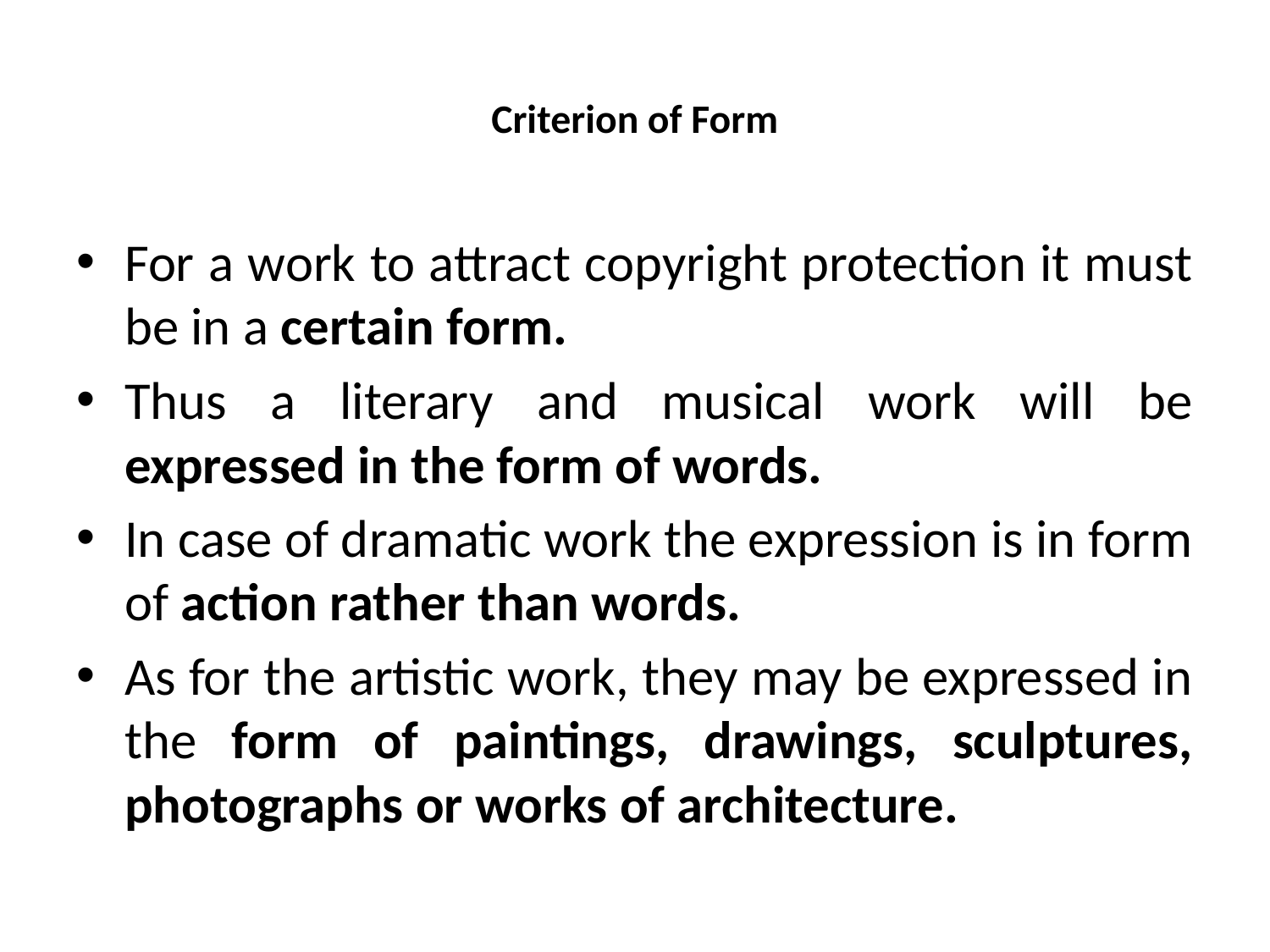

# Criterion of Form
For a work to attract copyright protection it must be in a certain form.
Thus a literary and musical work will be expressed in the form of words.
In case of dramatic work the expression is in form of action rather than words.
As for the artistic work, they may be expressed in the form of paintings, drawings, sculptures, photographs or works of architecture.